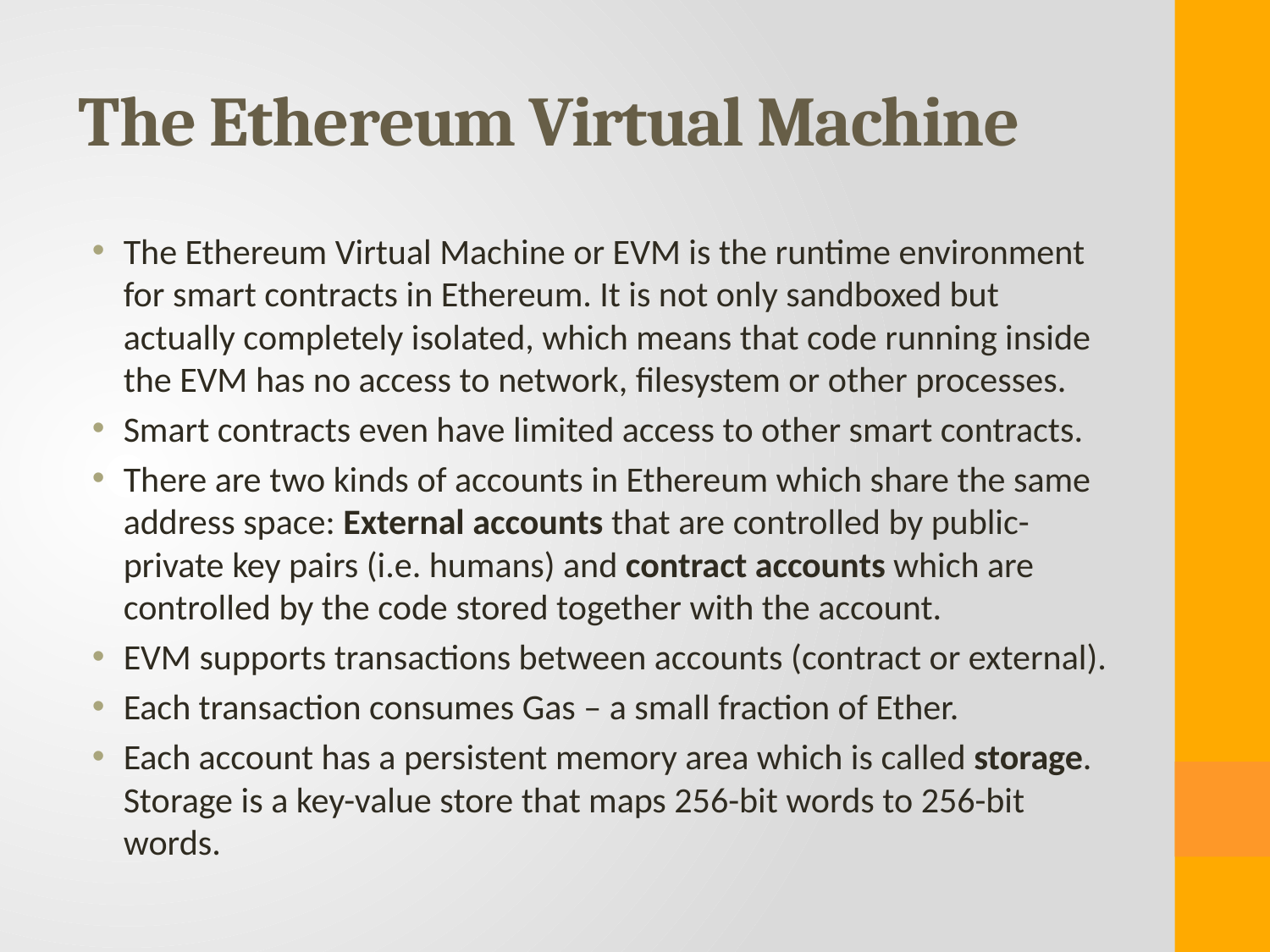

# The Ethereum Virtual Machine
The Ethereum Virtual Machine or EVM is the runtime environment for smart contracts in Ethereum. It is not only sandboxed but actually completely isolated, which means that code running inside the EVM has no access to network, filesystem or other processes.
Smart contracts even have limited access to other smart contracts.
There are two kinds of accounts in Ethereum which share the same address space: External accounts that are controlled by public-private key pairs (i.e. humans) and contract accounts which are controlled by the code stored together with the account.
EVM supports transactions between accounts (contract or external).
Each transaction consumes Gas – a small fraction of Ether.
Each account has a persistent memory area which is called storage. Storage is a key-value store that maps 256-bit words to 256-bit words.